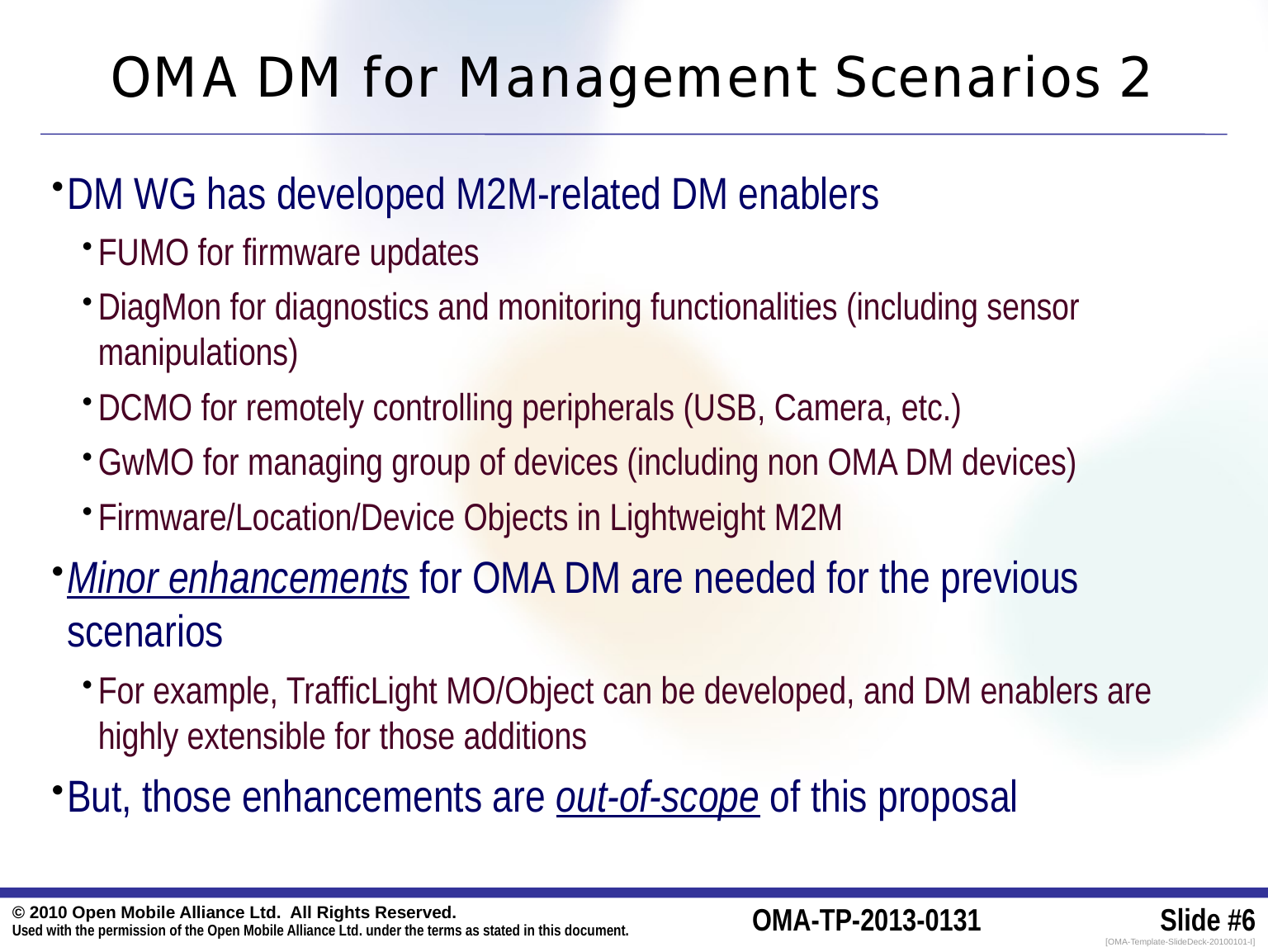

# OMA DM for Management Scenarios 2
DM WG has developed M2M-related DM enablers
FUMO for firmware updates
DiagMon for diagnostics and monitoring functionalities (including sensor manipulations)
DCMO for remotely controlling peripherals (USB, Camera, etc.)
GwMO for managing group of devices (including non OMA DM devices)
Firmware/Location/Device Objects in Lightweight M2M
Minor enhancements for OMA DM are needed for the previous scenarios
For example, TrafficLight MO/Object can be developed, and DM enablers are highly extensible for those additions
But, those enhancements are out-of-scope of this proposal